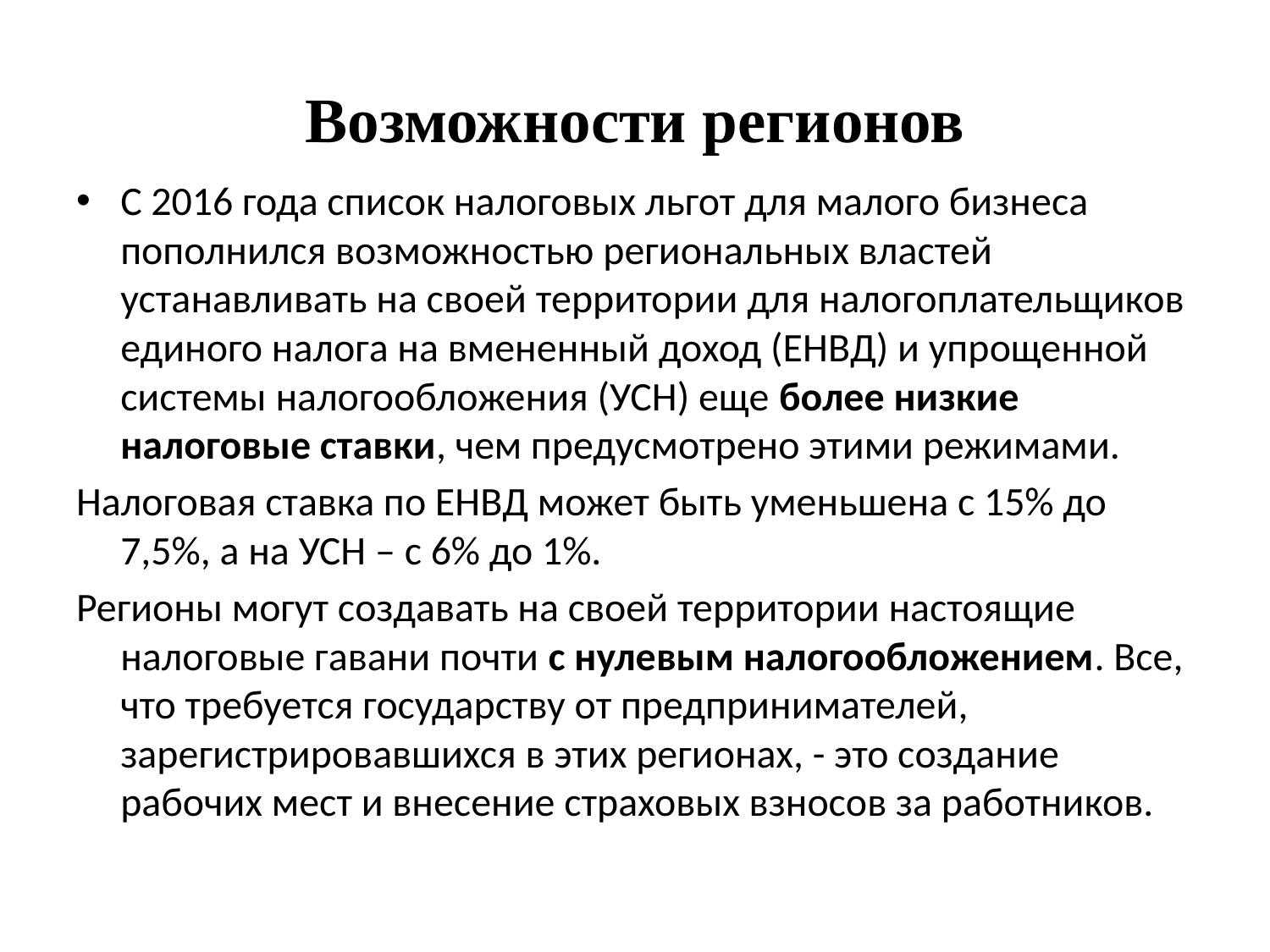

# Возможности регионов
С 2016 года список налоговых льгот для малого бизнеса пополнился возможностью региональных властей устанавливать на своей территории для налогоплательщиков единого налога на вмененный доход (ЕНВД) и упрощенной системы налогообложения (УСН) еще более низкие налоговые ставки, чем предусмотрено этими режимами.
Налоговая ставка по ЕНВД может быть уменьшена с 15% до 7,5%, а на УСН – с 6% до 1%.
Регионы могут создавать на своей территории настоящие налоговые гавани почти с нулевым налогообложением. Все, что требуется государству от предпринимателей, зарегистрировавшихся в этих регионах, - это создание рабочих мест и внесение страховых взносов за работников.